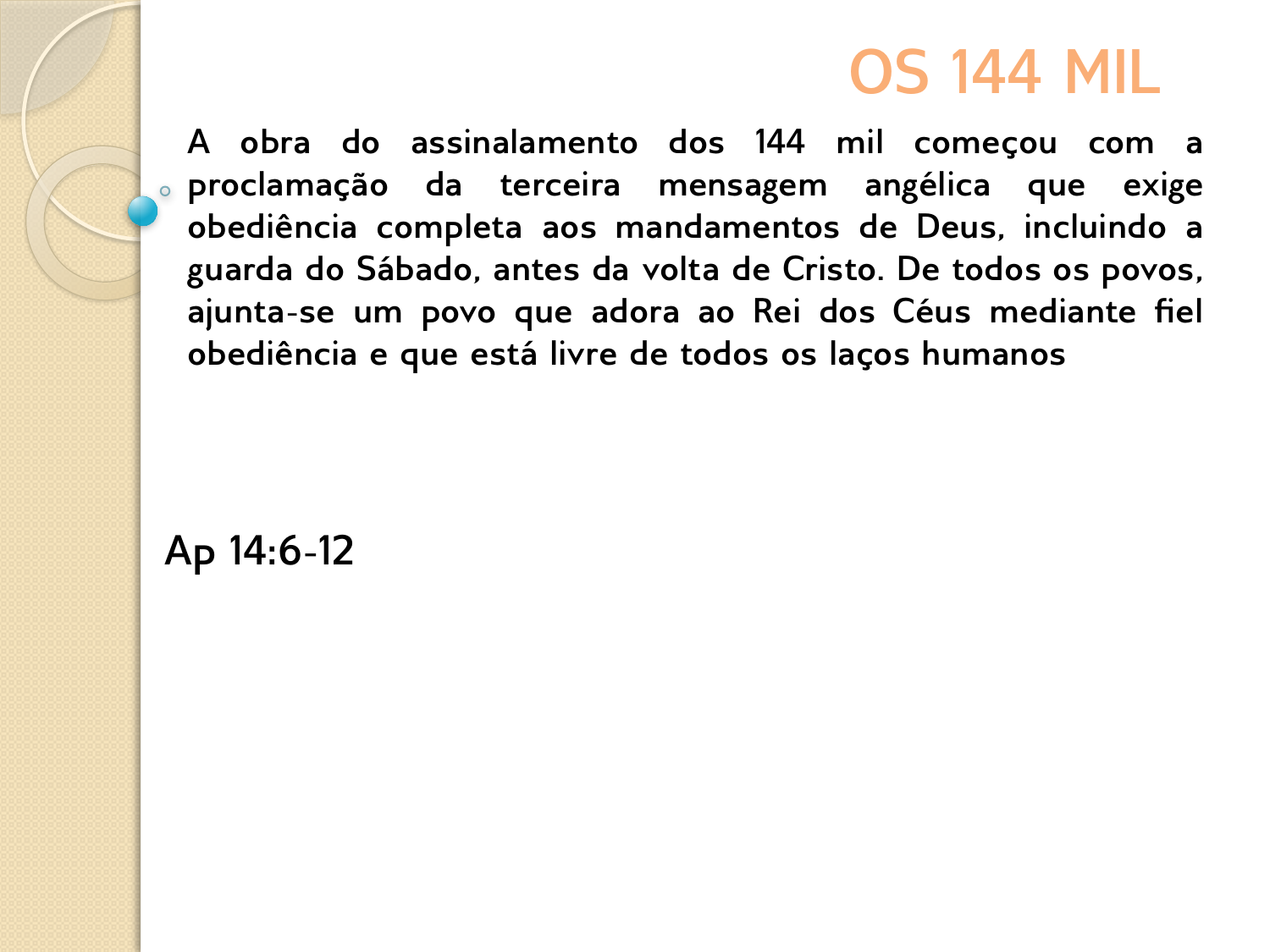

OS 144 MIL
A obra do assinalamento dos 144 mil começou com a proclamação da terceira mensagem angélica que exige obediência completa aos mandamentos de Deus, incluindo a guarda do Sábado, antes da volta de Cristo. De todos os povos, ajunta-se um povo que adora ao Rei dos Céus mediante fiel obediência e que está livre de todos os laços humanos
Ap 14:6-12